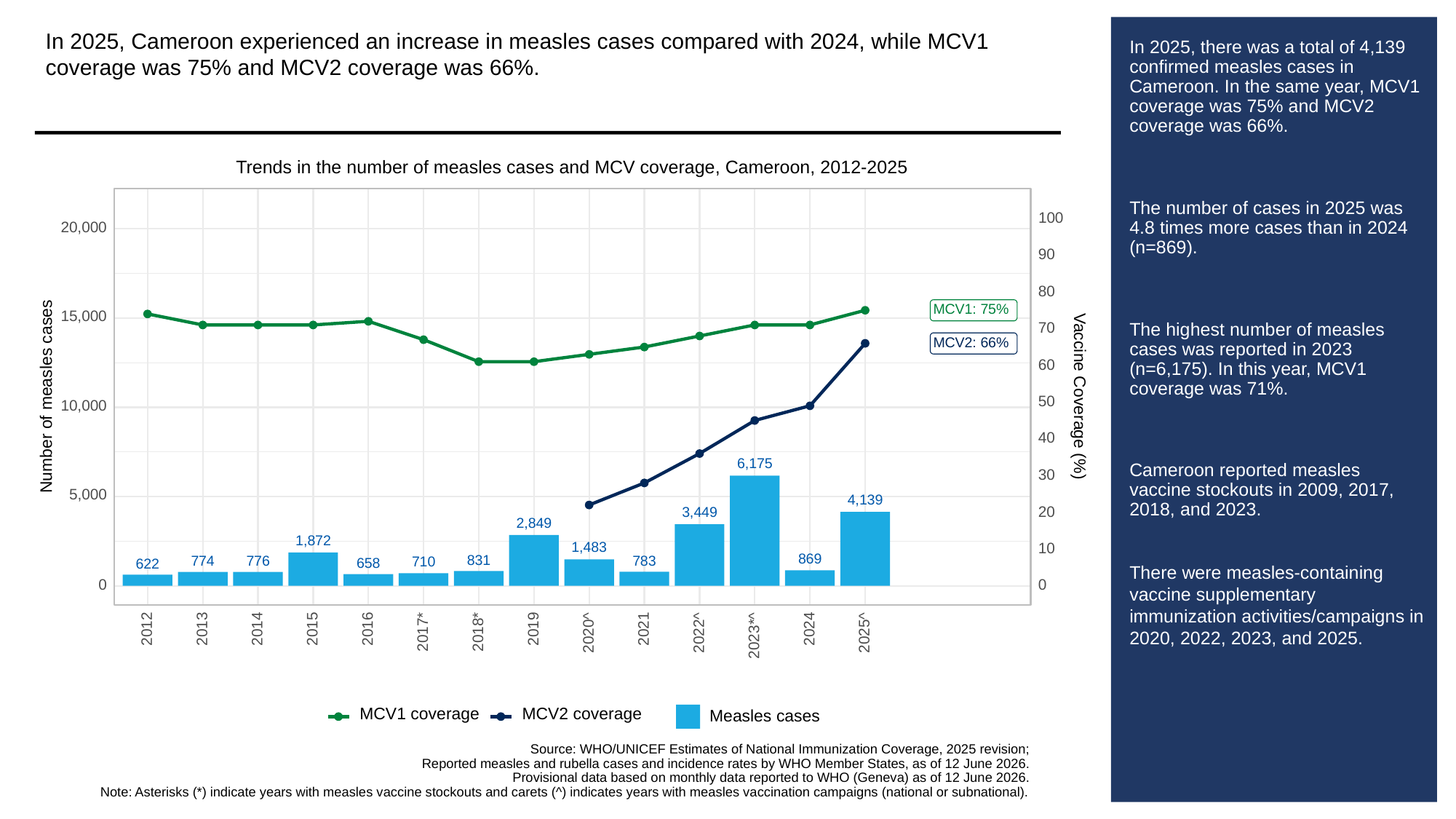

In 2025, Cameroon experienced an increase in measles cases compared with 2024, while MCV1 coverage was 75% and MCV2 coverage was 66%.
# In 2025, there was a total of 4,139 confirmed measles cases in Cameroon. In the same year, MCV1 coverage was 75% and MCV2 coverage was 66%.

The number of cases in 2025 was 4.8 times more cases than in 2024 (n=869).

The highest number of measles cases was reported in 2023 (n=6,175). In this year, MCV1 coverage was 71%.

Cameroon reported measles vaccine stockouts in 2009, 2017, 2018, and 2023.

There were measles-containing vaccine supplementary immunization activities/campaigns in 2020, 2022, 2023, and 2025.

Trends in the number of measles cases and MCV coverage, Cameroon, 2012-2025

100
20,000

90

80

MCV1: 75%

15,000

70

MCV2: 66%

60

Vaccine Coverage (%)
Number of measles cases
50
10,000

40

6,175
30

5,000
4,139

20
3,449

2,849

1,872

1,483
10

869
831
783
776
774
710
658
622

0
0

2013
2012
2014
2015
2016
2019
2021
2024
2017*
2018*
2020^
2022^
2025^
2023*^

MCV1 coverage
MCV2 coverage
Measles cases

Source: WHO/UNICEF Estimates of National Immunization Coverage, 2025 revision;
Reported measles and rubella cases and incidence rates by WHO Member States, as of 12 June 2026.
Provisional data based on monthly data reported to WHO (Geneva) as of 12 June 2026.
Note: Asterisks (*) indicate years with measles vaccine stockouts and carets (^) indicates years with measles vaccination campaigns (national or subnational).